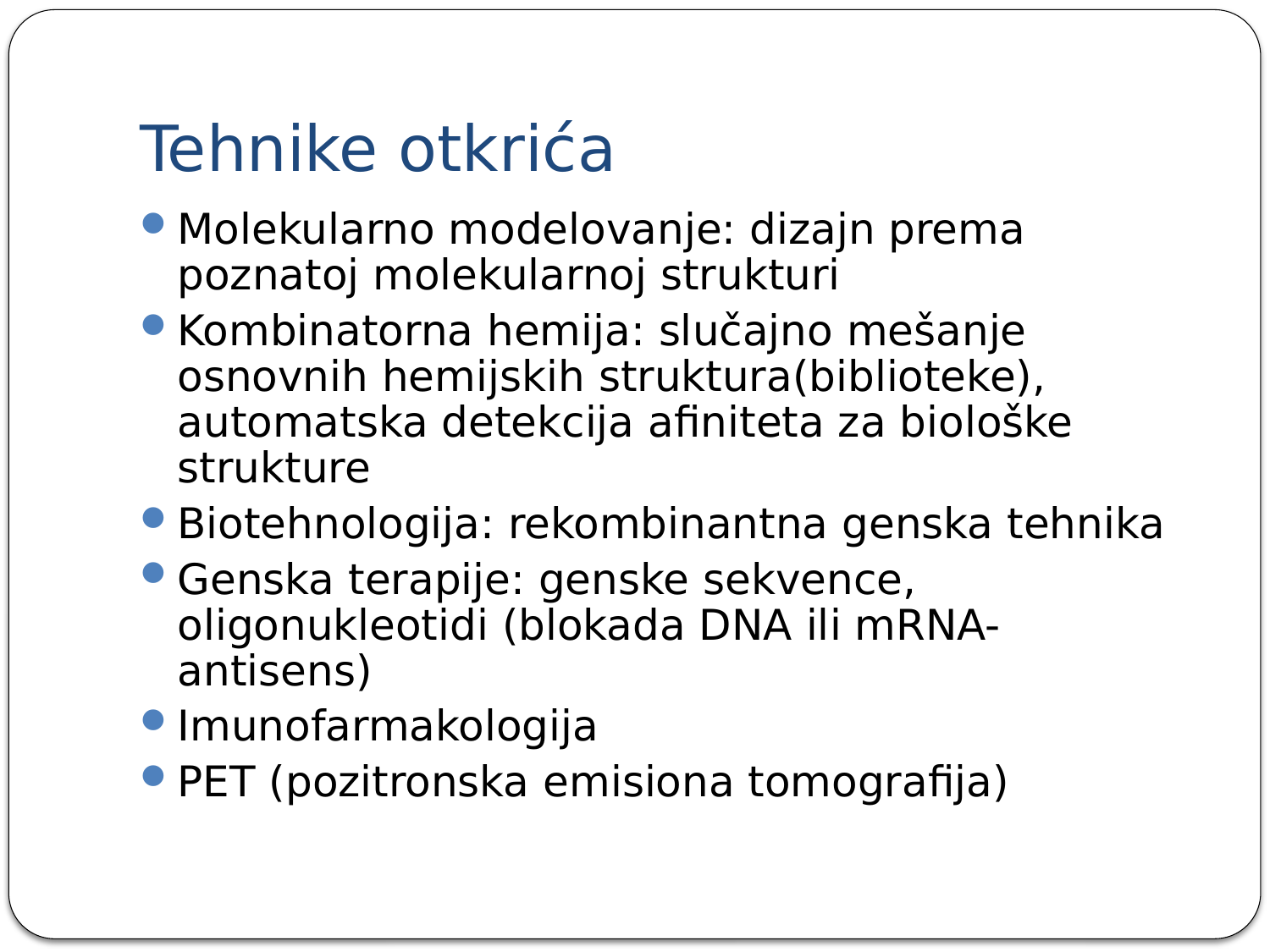

# Tehnike otkrića
Molekularno modelovanje: dizajn prema poznatoj molekularnoj strukturi
Kombinatorna hemija: slučajno mešanje osnovnih hemijskih struktura(biblioteke), automatska detekcija afiniteta za biološke strukture
Biotehnologija: rekombinantna genska tehnika
Genska terapije: genske sekvence, oligonukleotidi (blokada DNA ili mRNA-antisens)
Imunofarmakologija
PET (pozitronska emisiona tomografija)